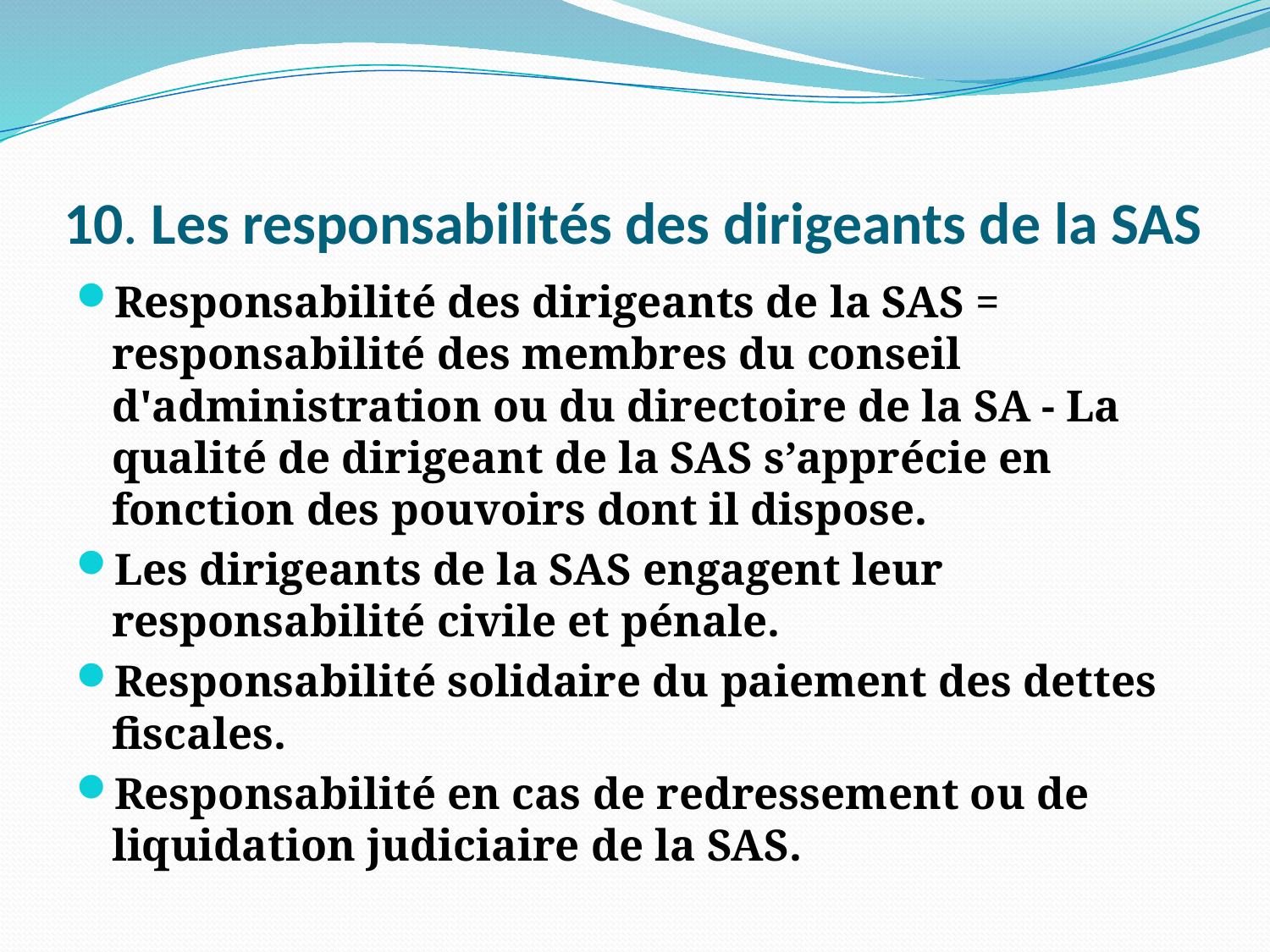

# 10. Les responsabilités des dirigeants de la SAS
Responsabilité des dirigeants de la SAS = responsabilité des membres du conseil d'administration ou du directoire de la SA - La qualité de dirigeant de la SAS s’apprécie en fonction des pouvoirs dont il dispose.
Les dirigeants de la SAS engagent leur responsabilité civile et pénale.
Responsabilité solidaire du paiement des dettes fiscales.
Responsabilité en cas de redressement ou de liquidation judiciaire de la SAS.